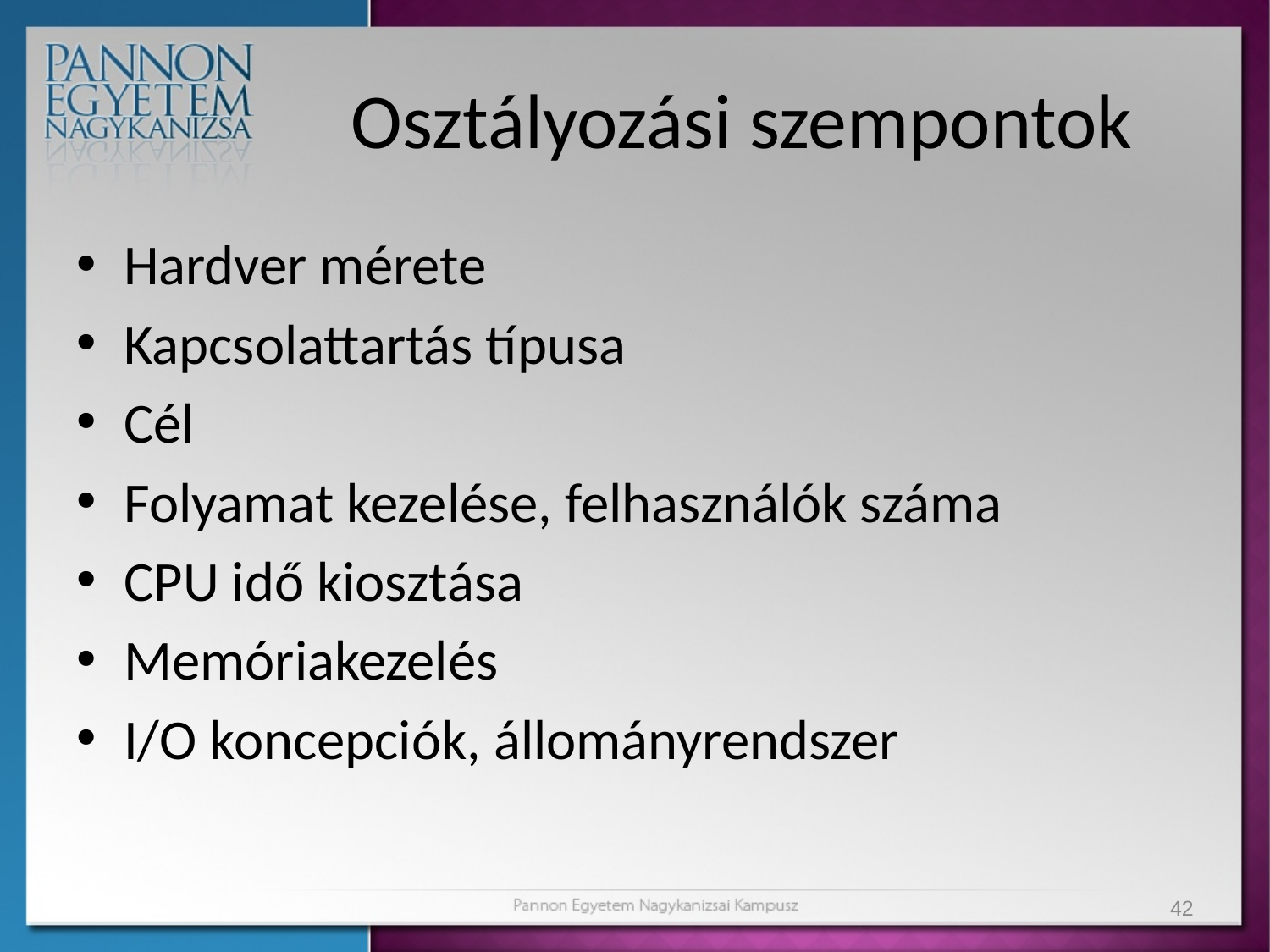

# Osztályozási szempontok
Hardver mérete
Kapcsolattartás típusa
Cél
Folyamat kezelése, felhasználók száma
CPU idő kiosztása
Memóriakezelés
I/O koncepciók, állományrendszer
42